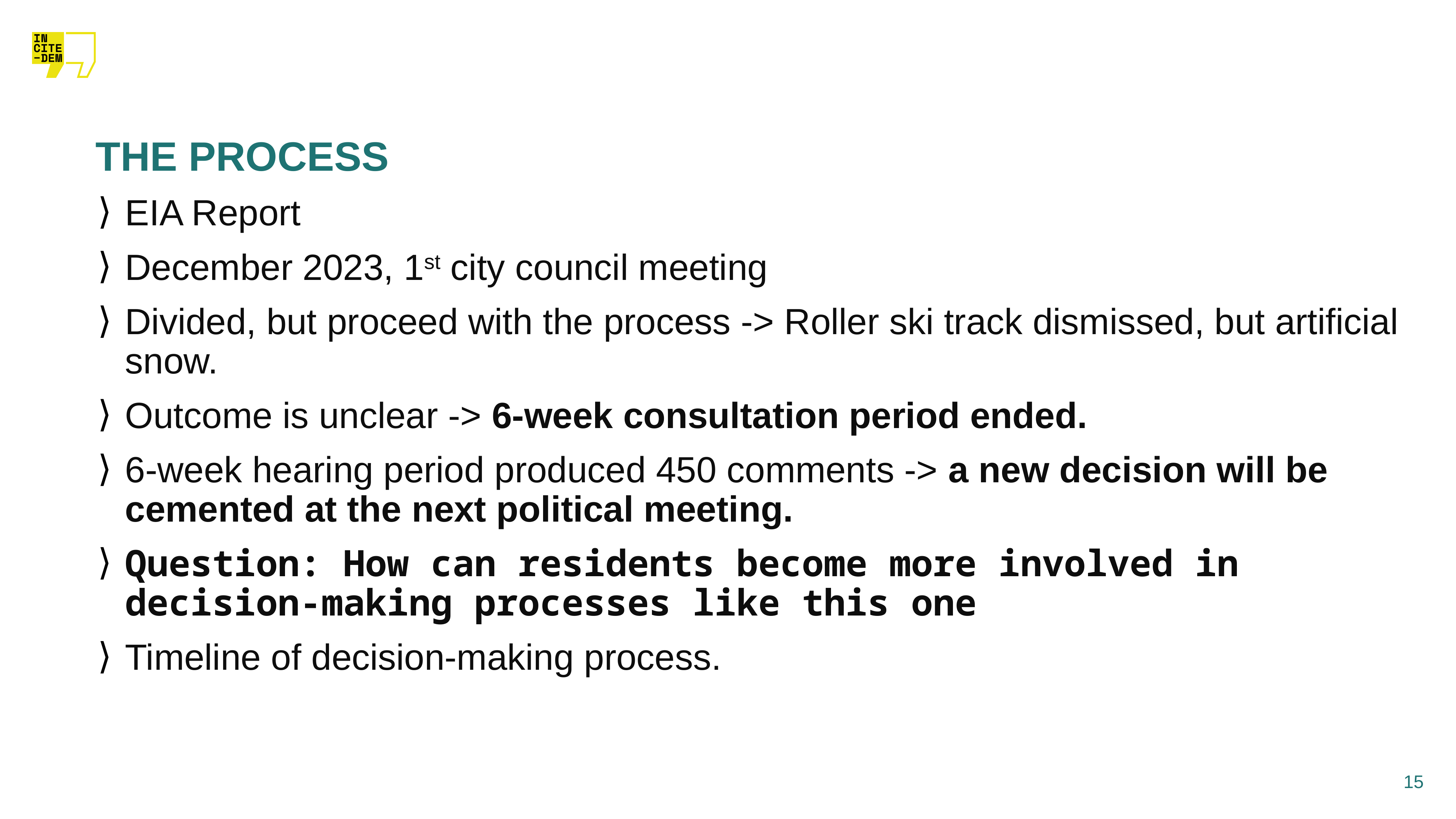

# THE PROCESS
EIA Report
December 2023, 1st city council meeting
Divided, but proceed with the process -> Roller ski track dismissed, but artificial snow.
Outcome is unclear -> 6-week consultation period ended.
6-week hearing period produced 450 comments -> a new decision will be cemented at the next political meeting.
Question: How can residents become more involved in decision-making processes like this one
Timeline of decision-making process.